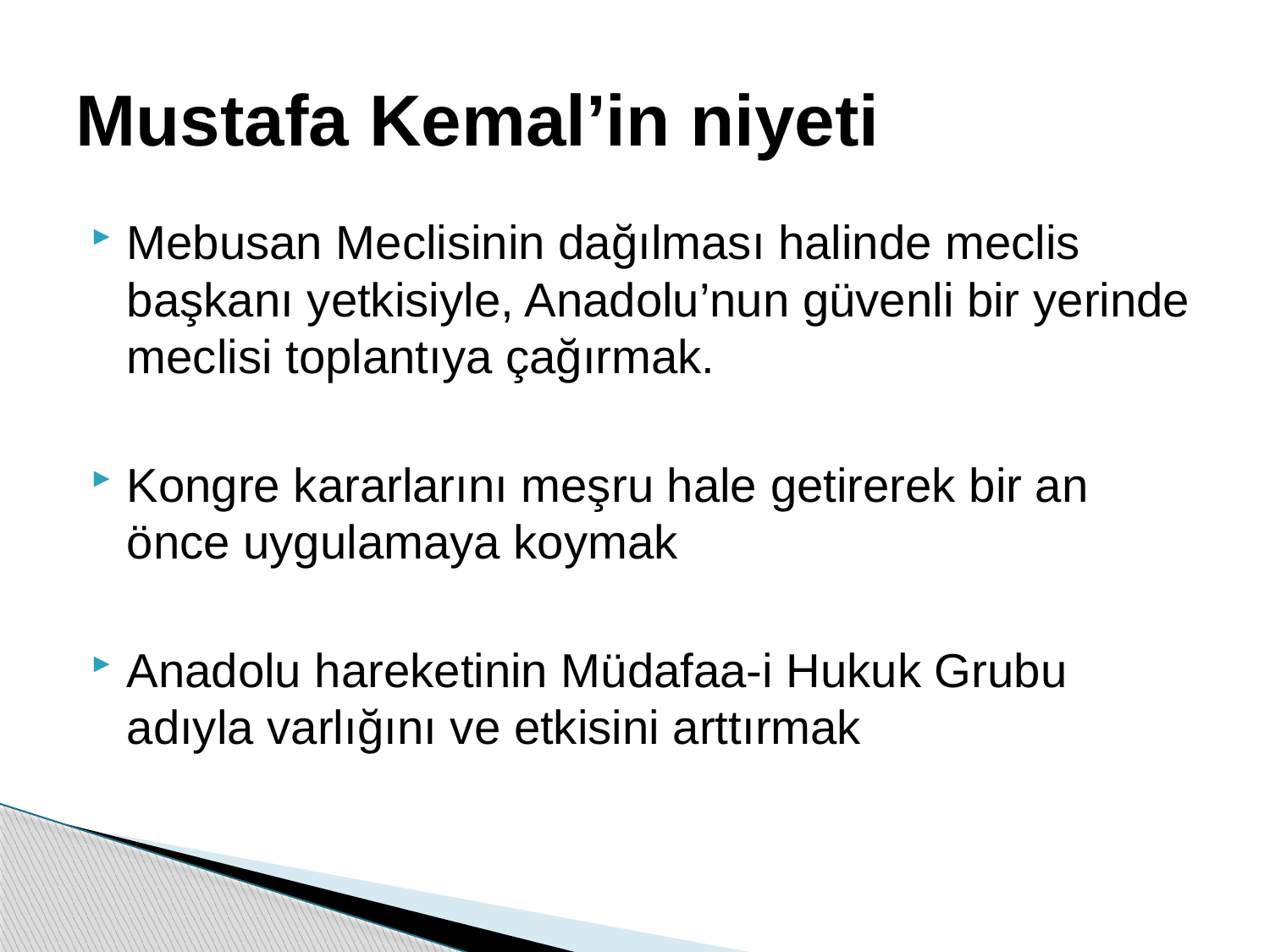

# Mustafa Kemal’in niyeti
Mebusan Meclisinin dağılması halinde meclis başkanı yetkisiyle, Anadolu’nun güvenli bir yerinde meclisi toplantıya çağırmak.

Kongre kararlarını meşru hale getirerek bir an önce uygulamaya koymak

Anadolu hareketinin Müdafaa-i Hukuk Grubu adıyla varlığını ve etkisini arttırmak